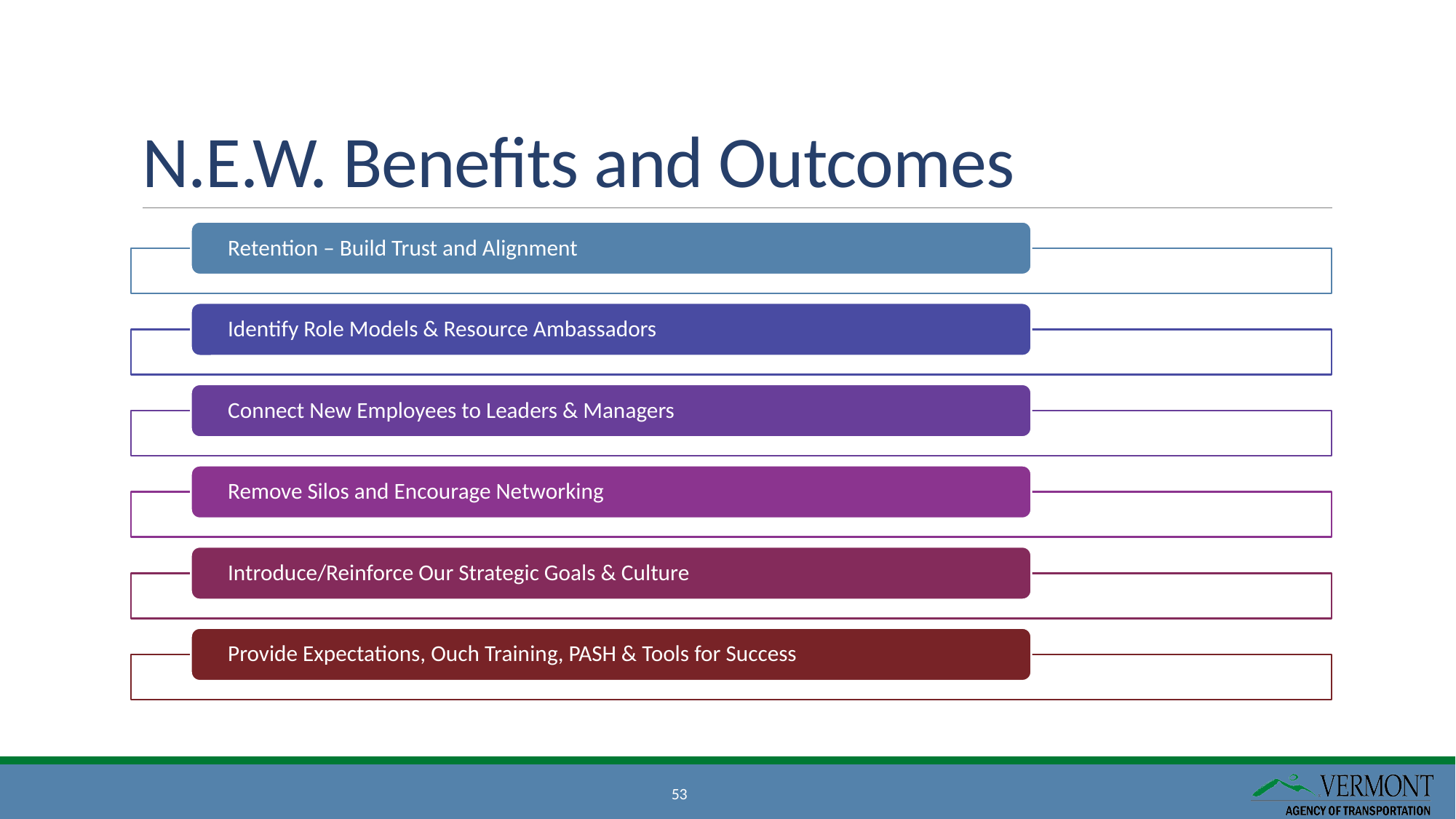

# N.E.W. Benefits and Outcomes
Retention – Build Trust and Alignment
Identify Role Models & Resource Ambassadors
Connect New Employees to Leaders & Managers
Remove Silos and Encourage Networking
Introduce/Reinforce Our Strategic Goals & Culture
Provide Expectations, Ouch Training, PASH & Tools for Success

53